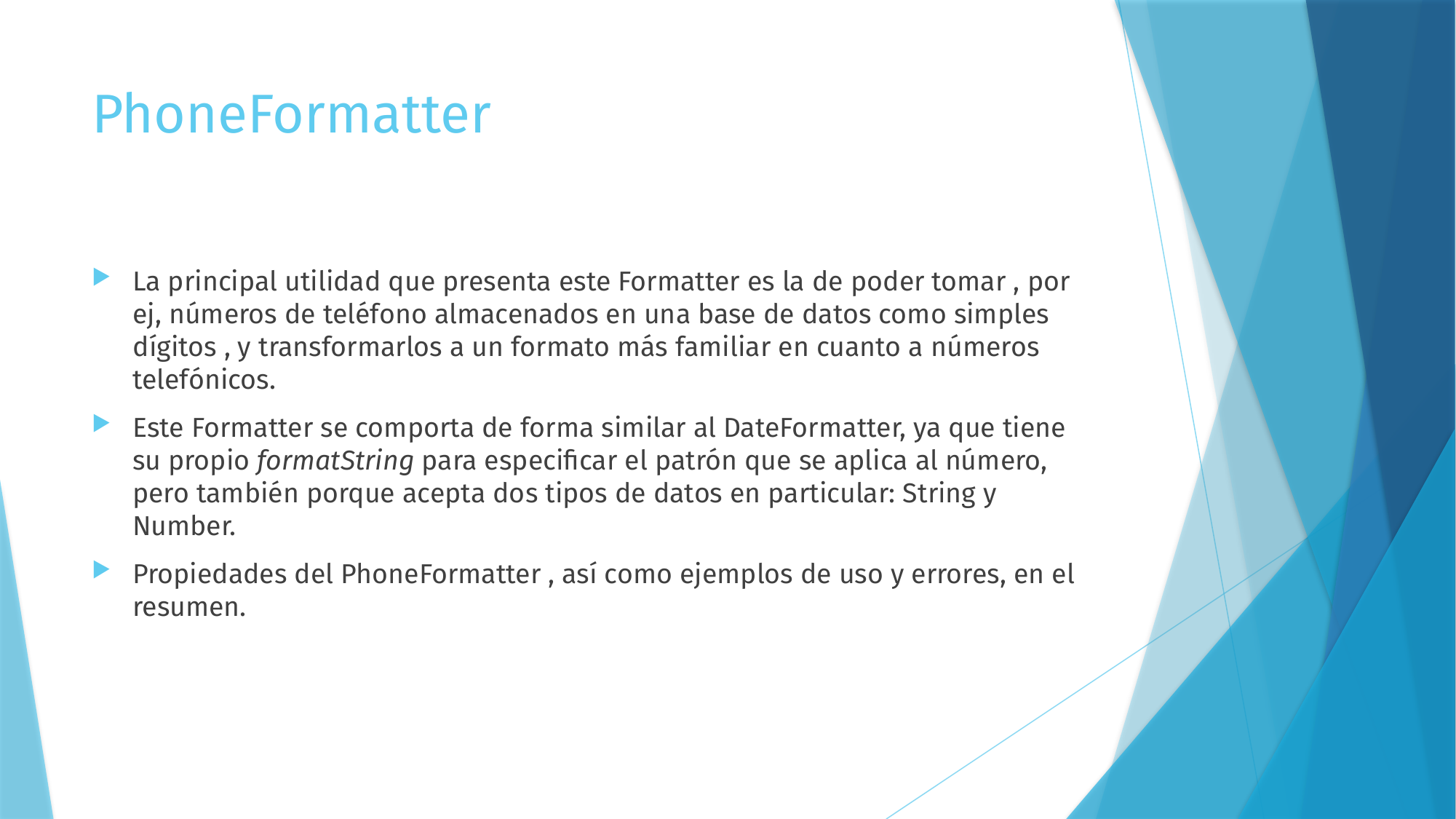

# PhoneFormatter
La principal utilidad que presenta este Formatter es la de poder tomar , por ej, números de teléfono almacenados en una base de datos como simples dígitos , y transformarlos a un formato más familiar en cuanto a números telefónicos.
Este Formatter se comporta de forma similar al DateFormatter, ya que tiene su propio formatString para especificar el patrón que se aplica al número, pero también porque acepta dos tipos de datos en particular: String y Number.
Propiedades del PhoneFormatter , así como ejemplos de uso y errores, en el resumen.